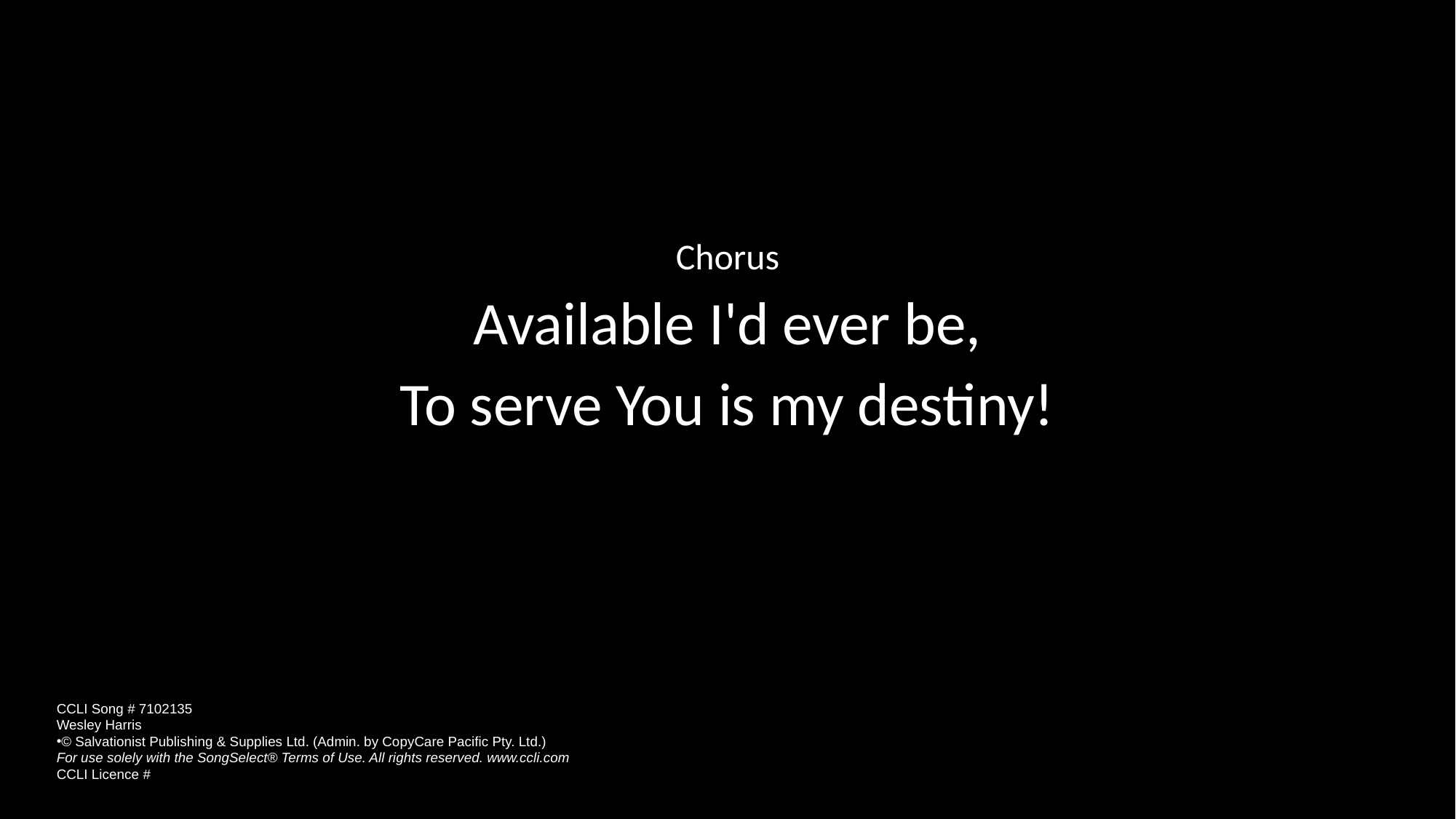

Chorus
Available I'd ever be,
To serve You is my destiny!
CCLI Song # 7102135
Wesley Harris
© Salvationist Publishing & Supplies Ltd. (Admin. by CopyCare Pacific Pty. Ltd.)
For use solely with the SongSelect® Terms of Use. All rights reserved. www.ccli.com
CCLI Licence #